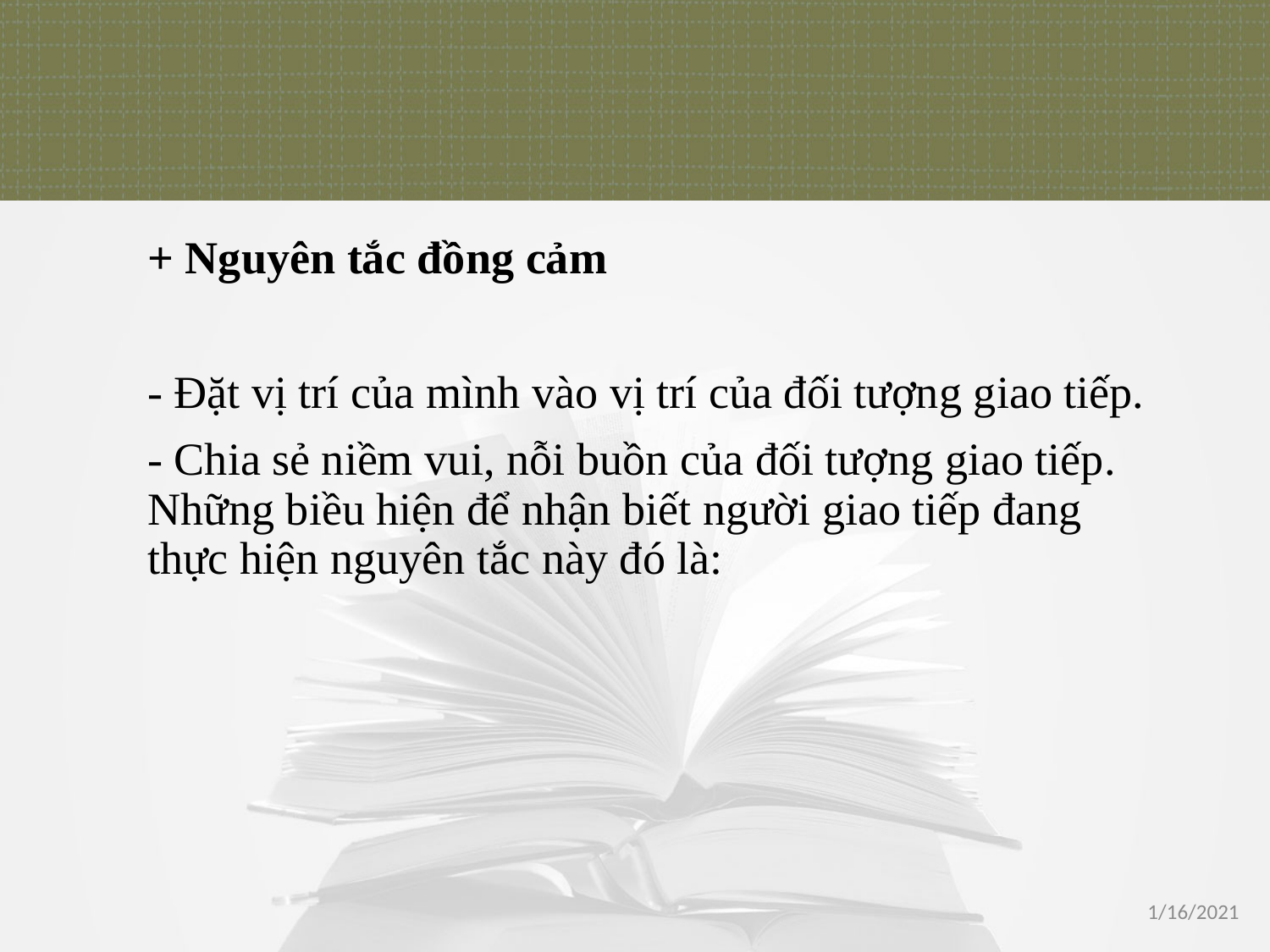

+ Nguyên tắc đồng cảm

- Đặt vị trí của mình vào vị trí của đối tượng giao tiếp.
- Chia sẻ niềm vui, nỗi buồn của đối tượng giao tiếp. Những biều hiện để nhận biết người giao tiếp đang thực hiện nguyên tắc này đó là:

1/16/2021